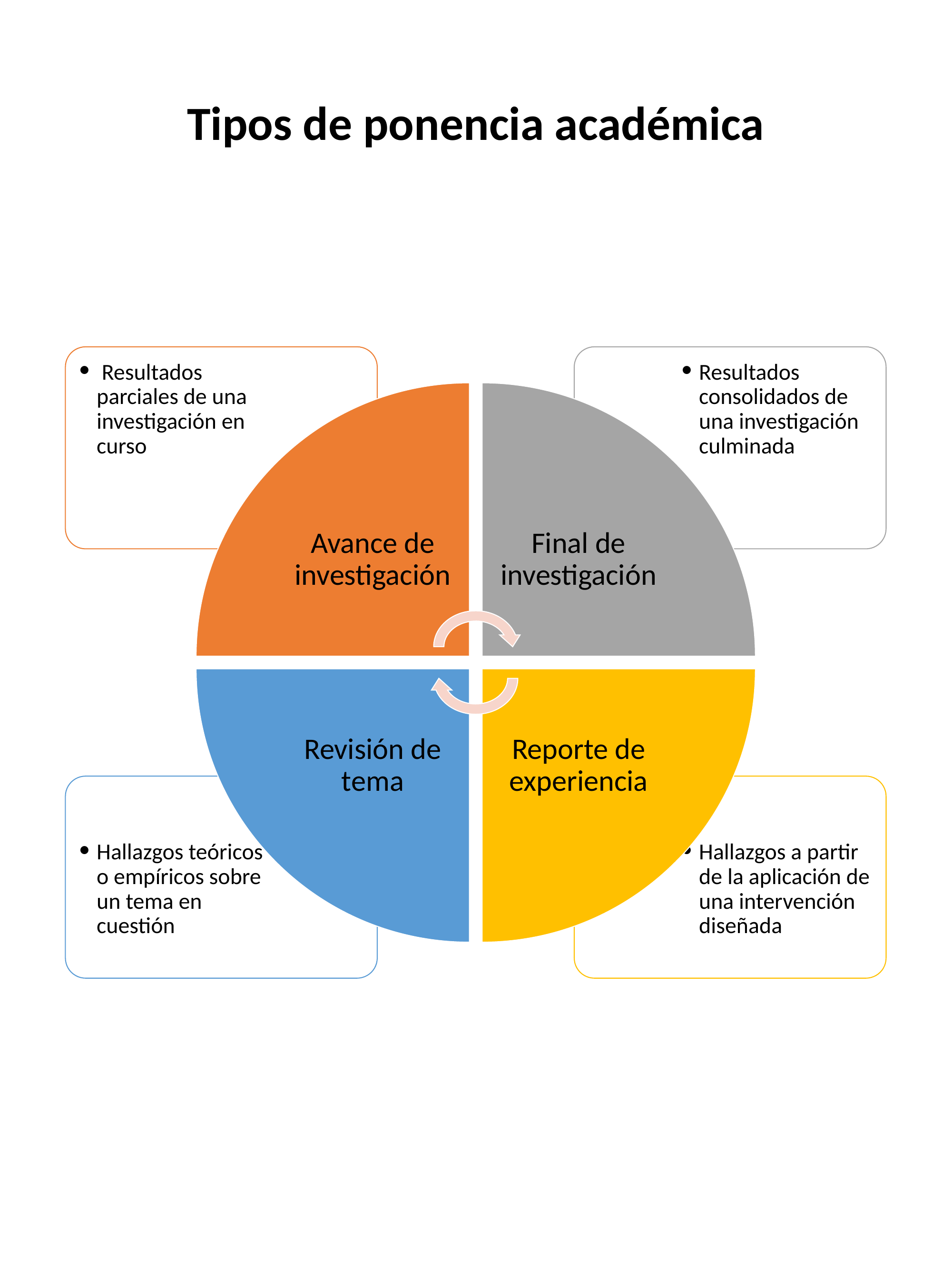

# Tipos de ponencia académica

 Resultados parciales de una investigación en curso
Resultados consolidados de una investigación culminada

Avance de investigación
Final de investigación

Revisión de tema

Reporte de experiencia

Hallazgos teóricos o empíricos sobre un tema en cuestión
Hallazgos a partir de la aplicación de una intervención diseñada